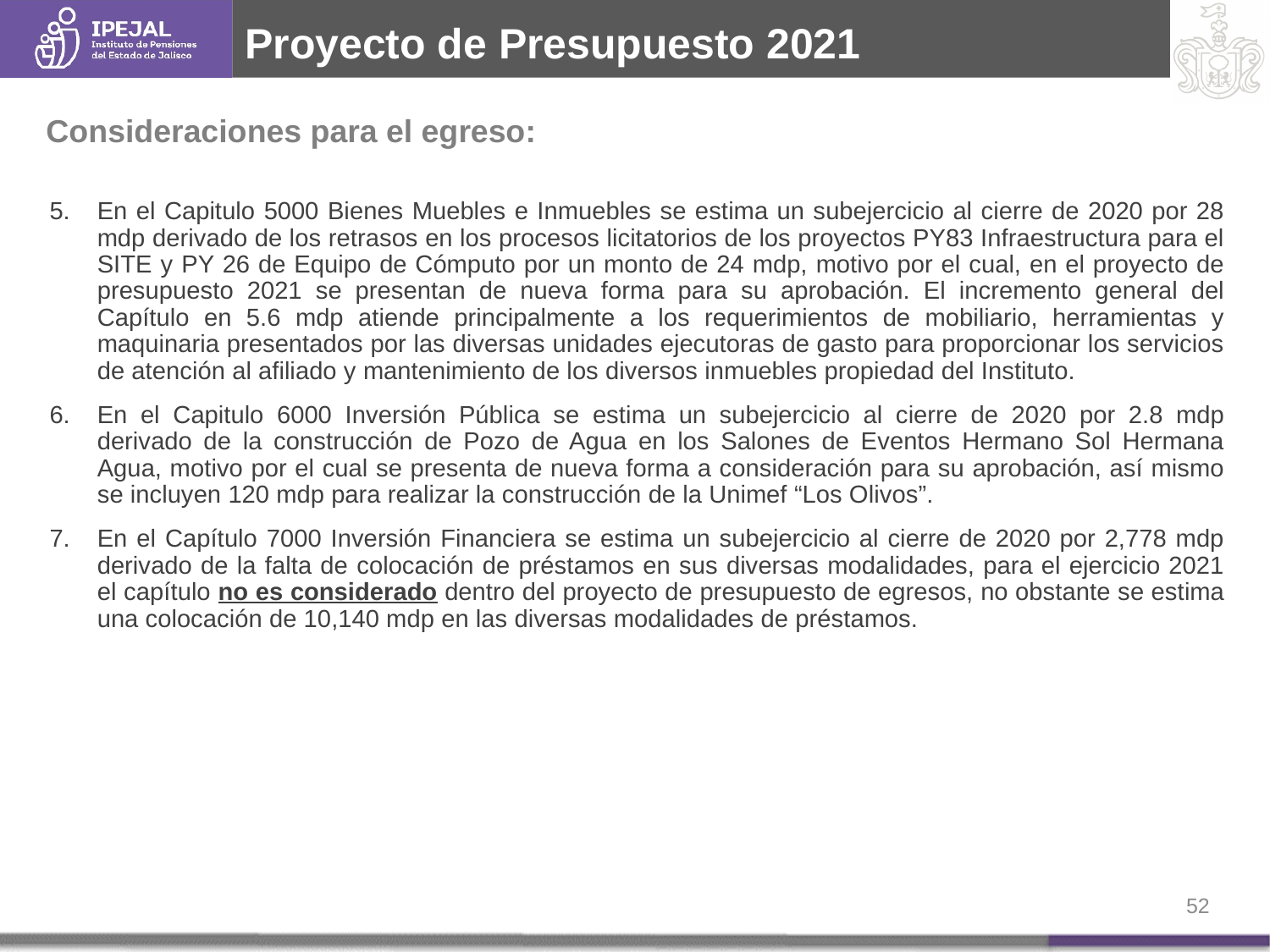

Proyecto de Presupuesto 2021
Consideraciones para el egreso:
En el Capitulo 5000 Bienes Muebles e Inmuebles se estima un subejercicio al cierre de 2020 por 28 mdp derivado de los retrasos en los procesos licitatorios de los proyectos PY83 Infraestructura para el SITE y PY 26 de Equipo de Cómputo por un monto de 24 mdp, motivo por el cual, en el proyecto de presupuesto 2021 se presentan de nueva forma para su aprobación. El incremento general del Capítulo en 5.6 mdp atiende principalmente a los requerimientos de mobiliario, herramientas y maquinaria presentados por las diversas unidades ejecutoras de gasto para proporcionar los servicios de atención al afiliado y mantenimiento de los diversos inmuebles propiedad del Instituto.
En el Capitulo 6000 Inversión Pública se estima un subejercicio al cierre de 2020 por 2.8 mdp derivado de la construcción de Pozo de Agua en los Salones de Eventos Hermano Sol Hermana Agua, motivo por el cual se presenta de nueva forma a consideración para su aprobación, así mismo se incluyen 120 mdp para realizar la construcción de la Unimef “Los Olivos”.
En el Capítulo 7000 Inversión Financiera se estima un subejercicio al cierre de 2020 por 2,778 mdp derivado de la falta de colocación de préstamos en sus diversas modalidades, para el ejercicio 2021 el capítulo no es considerado dentro del proyecto de presupuesto de egresos, no obstante se estima una colocación de 10,140 mdp en las diversas modalidades de préstamos.
52